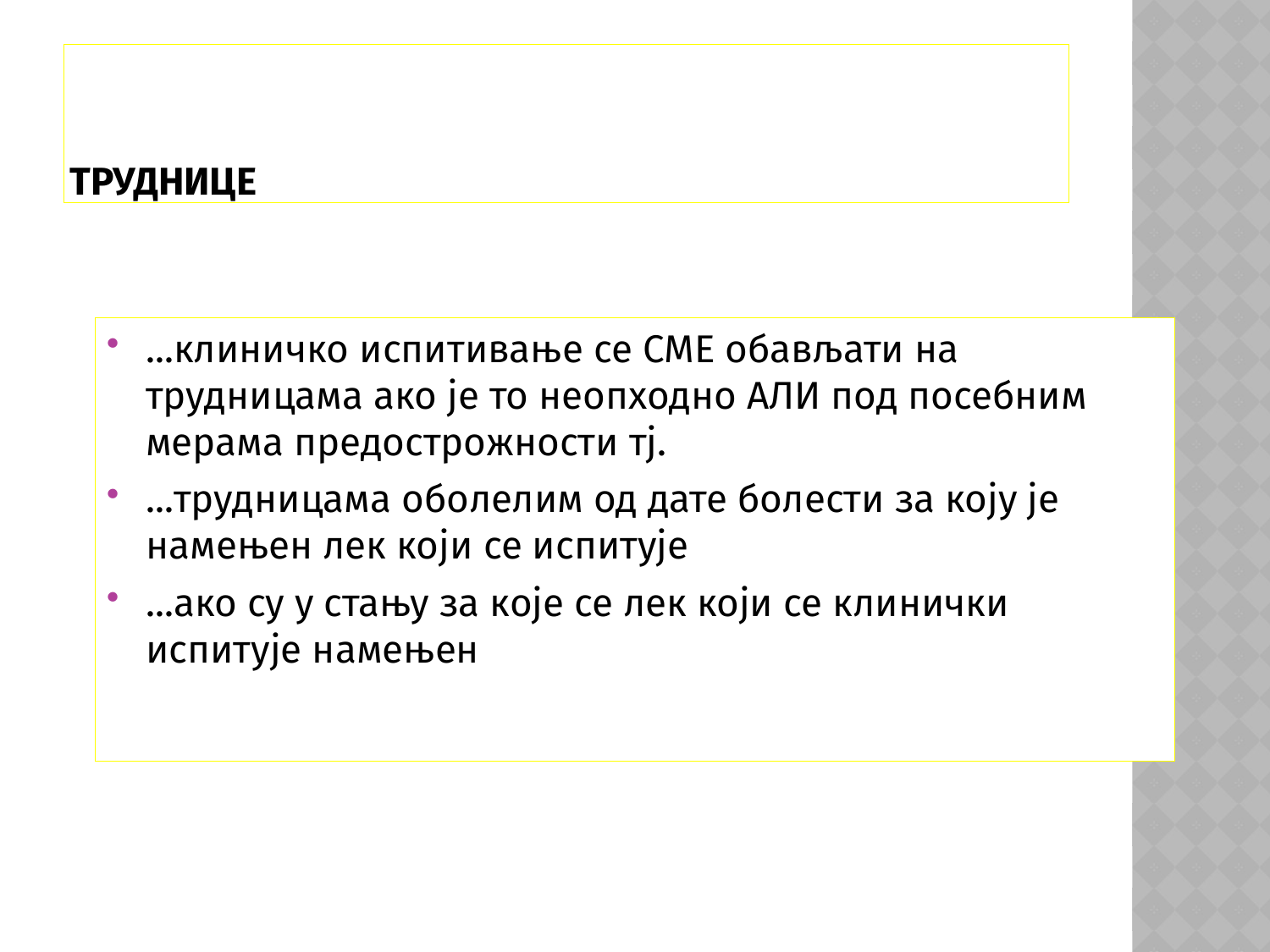

# ТРУДНИЦЕ
...клиничко испитивање се СМЕ обављати на трудницама ако је то неопходно АЛИ под посебним мерама предострожности тј.
...трудницама оболелим од дате болести за коју је намењен лек који се испитује
...ако су у стању за које се лек који се клинички испитује намењен